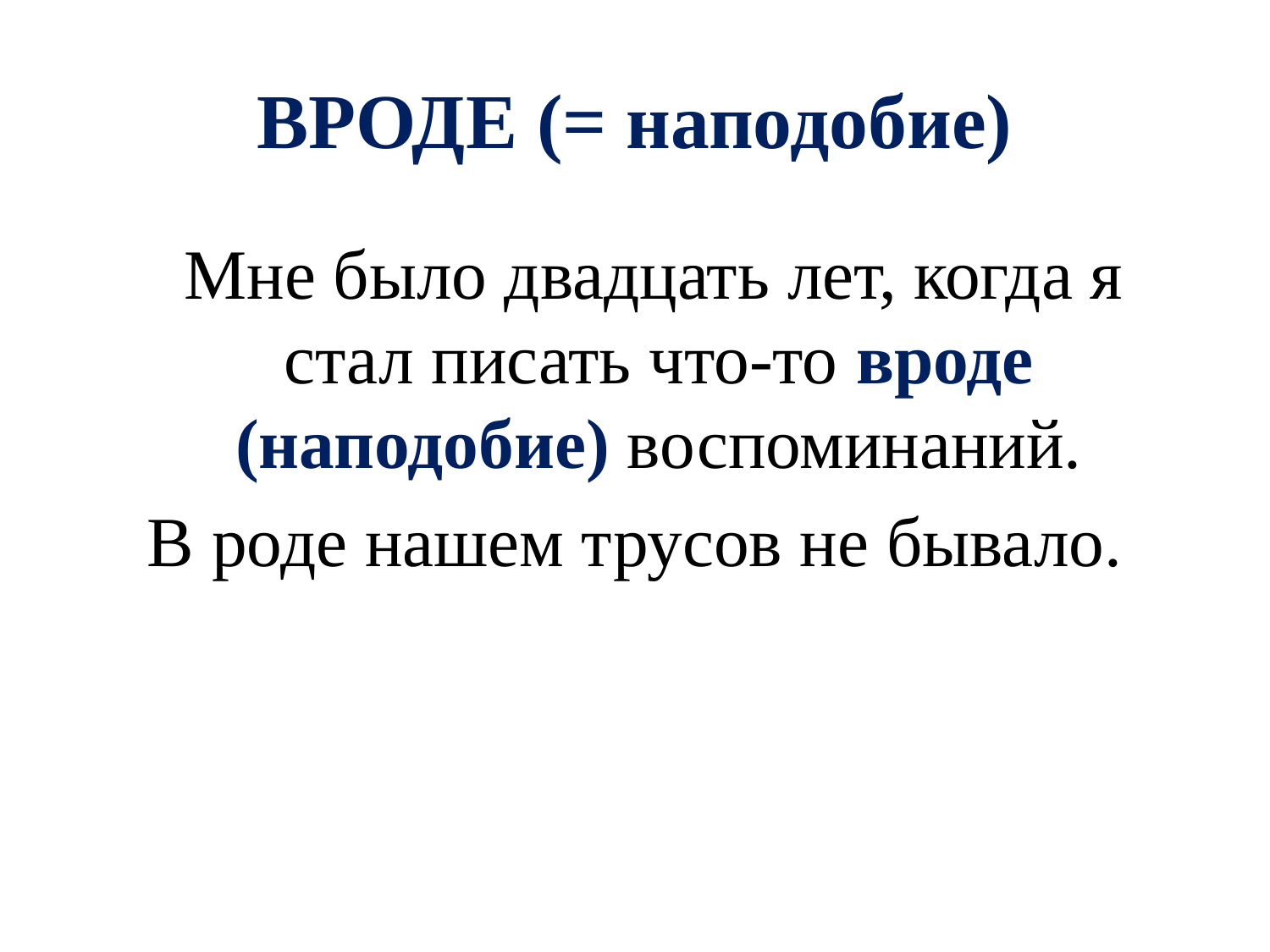

# ВРОДЕ (= наподобие)
   Мне было двадцать лет, когда я стал писать что-то вроде (наподобие) воспоминаний.
В роде нашем трусов не бывало.